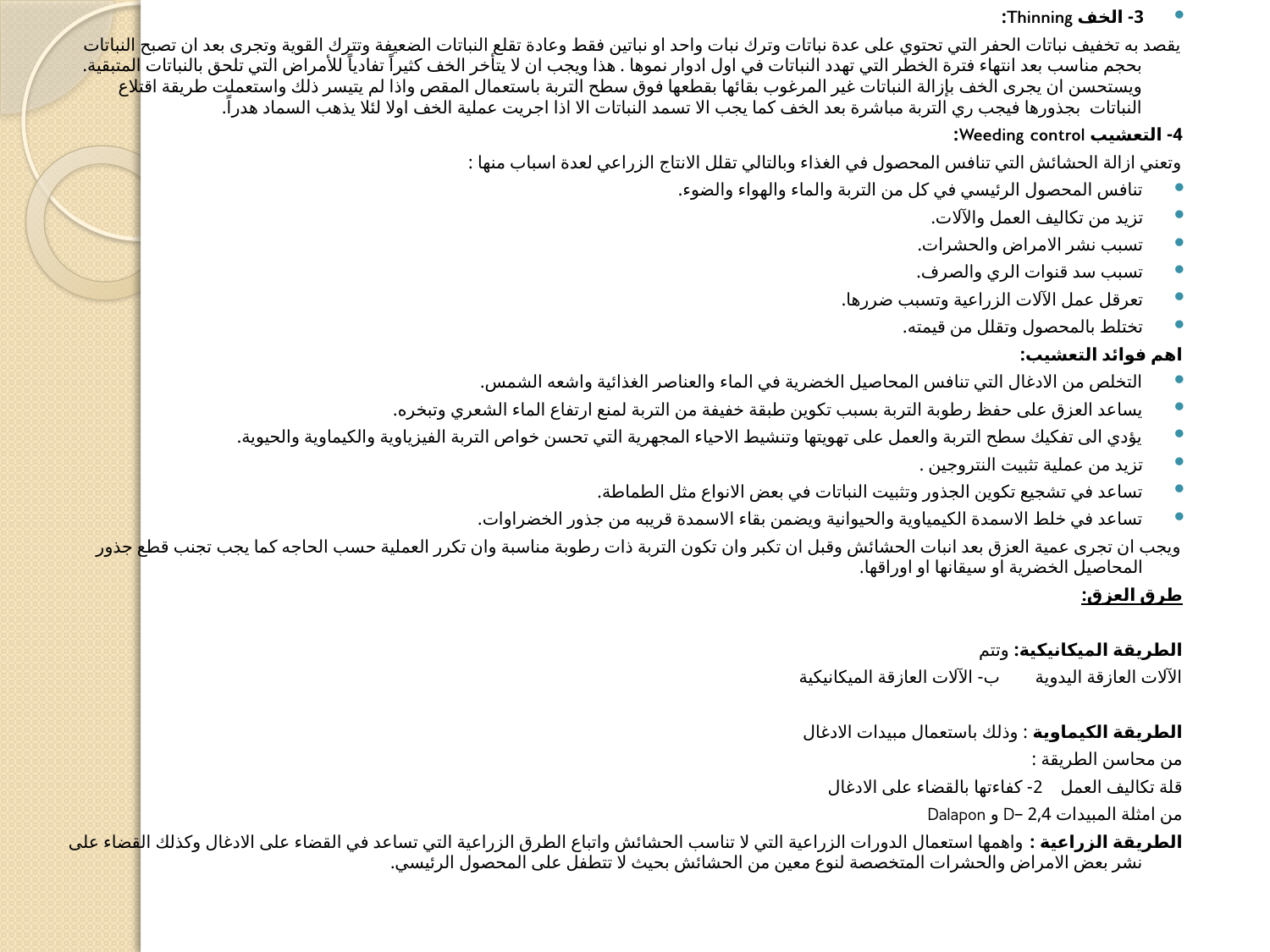

3- الخف Thinning:
يقصد به تخفيف نباتات الحفر التي تحتوي على عدة نباتات وترك نبات واحد او نباتين فقط وعادة تقلع النباتات الضعيفة وتترك القوية وتجرى بعد ان تصبح النباتات بحجم مناسب بعد انتهاء فترة الخطر التي تهدد النباتات في اول ادوار نموها . هذا ويجب ان لا يتأخر الخف كثيراً تفادياً للأمراض التي تلحق بالنباتات المتبقية. ويستحسن ان يجرى الخف بإزالة النباتات غير المرغوب بقائها بقطعها فوق سطح التربة باستعمال المقص واذا لم يتيسر ذلك واستعملت طريقة اقتلاع النباتات  بجذورها فيجب ري التربة مباشرة بعد الخف كما يجب الا تسمد النباتات الا اذا اجريت عملية الخف اولا لئلا يذهب السماد هدراً.
4- التعشيب Weeding control:
وتعني ازالة الحشائش التي تنافس المحصول في الغذاء وبالتالي تقلل الانتاج الزراعي لعدة اسباب منها :
تنافس المحصول الرئيسي في كل من التربة والماء والهواء والضوء.
تزيد من تكاليف العمل والآلات.
تسبب نشر الامراض والحشرات.
تسبب سد قنوات الري والصرف.
تعرقل عمل الآلات الزراعية وتسبب ضررها.
تختلط بالمحصول وتقلل من قيمته.
اهم فوائد التعشيب:
التخلص من الادغال التي تنافس المحاصيل الخضرية في الماء والعناصر الغذائية واشعه الشمس.
يساعد العزق على حفظ رطوبة التربة بسبب تكوين طبقة خفيفة من التربة لمنع ارتفاع الماء الشعري وتبخره.
يؤدي الى تفكيك سطح التربة والعمل على تهويتها وتنشيط الاحياء المجهرية التي تحسن خواص التربة الفيزياوية والكيماوية والحيوية.
تزيد من عملية تثبيت النتروجين .
تساعد في تشجيع تكوين الجذور وتثبيت النباتات في بعض الانواع مثل الطماطة.
تساعد في خلط الاسمدة الكيمياوية والحيوانية ويضمن بقاء الاسمدة قريبه من جذور الخضراوات.
ويجب ان تجرى عمية العزق بعد انبات الحشائش وقبل ان تكبر وان تكون التربة ذات رطوبة مناسبة وان تكرر العملية حسب الحاجه كما يجب تجنب قطع جذور المحاصيل الخضرية او سيقانها او اوراقها.
طرق العزق:

الطريقة الميكانيكية: وتتم
الآلات العازقة اليدوية        ب- الآلات العازقة الميكانيكية

الطريقة الكيماوية : وذلك باستعمال مبيدات الادغال
من محاسن الطريقة :
قلة تكاليف العمل    2- كفاءتها بالقضاء على الادغال
من امثلة المبيدات 2,4 –D و Dalapon
الطريقة الزراعية : واهمها استعمال الدورات الزراعية التي لا تناسب الحشائش واتباع الطرق الزراعية التي تساعد في القضاء على الادغال وكذلك القضاء على نشر بعض الامراض والحشرات المتخصصة لنوع معين من الحشائش بحيث لا تتطفل على المحصول الرئيسي.

#